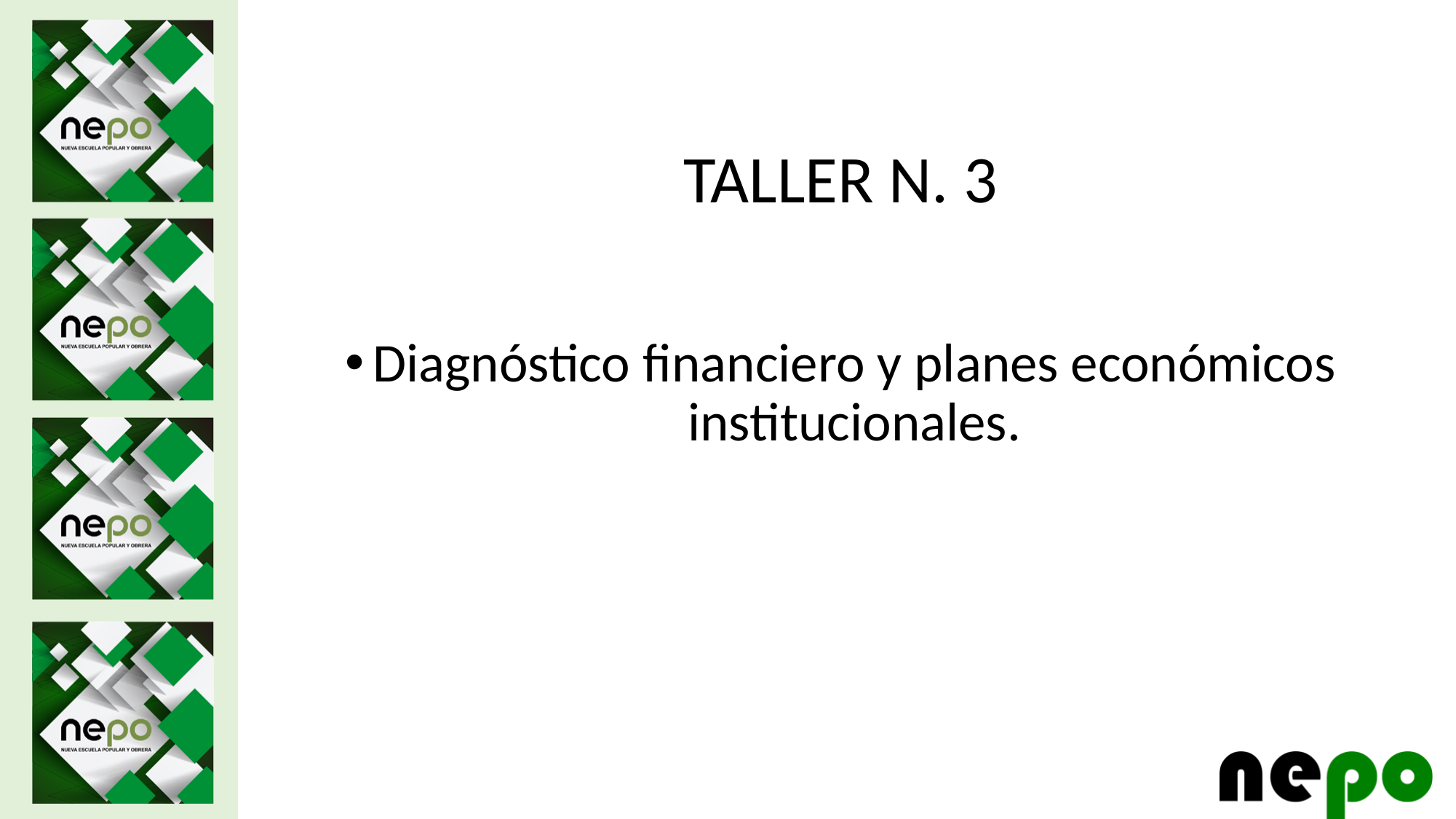

# TALLER N. 3

Diagnóstico financiero y planes económicos institucionales.